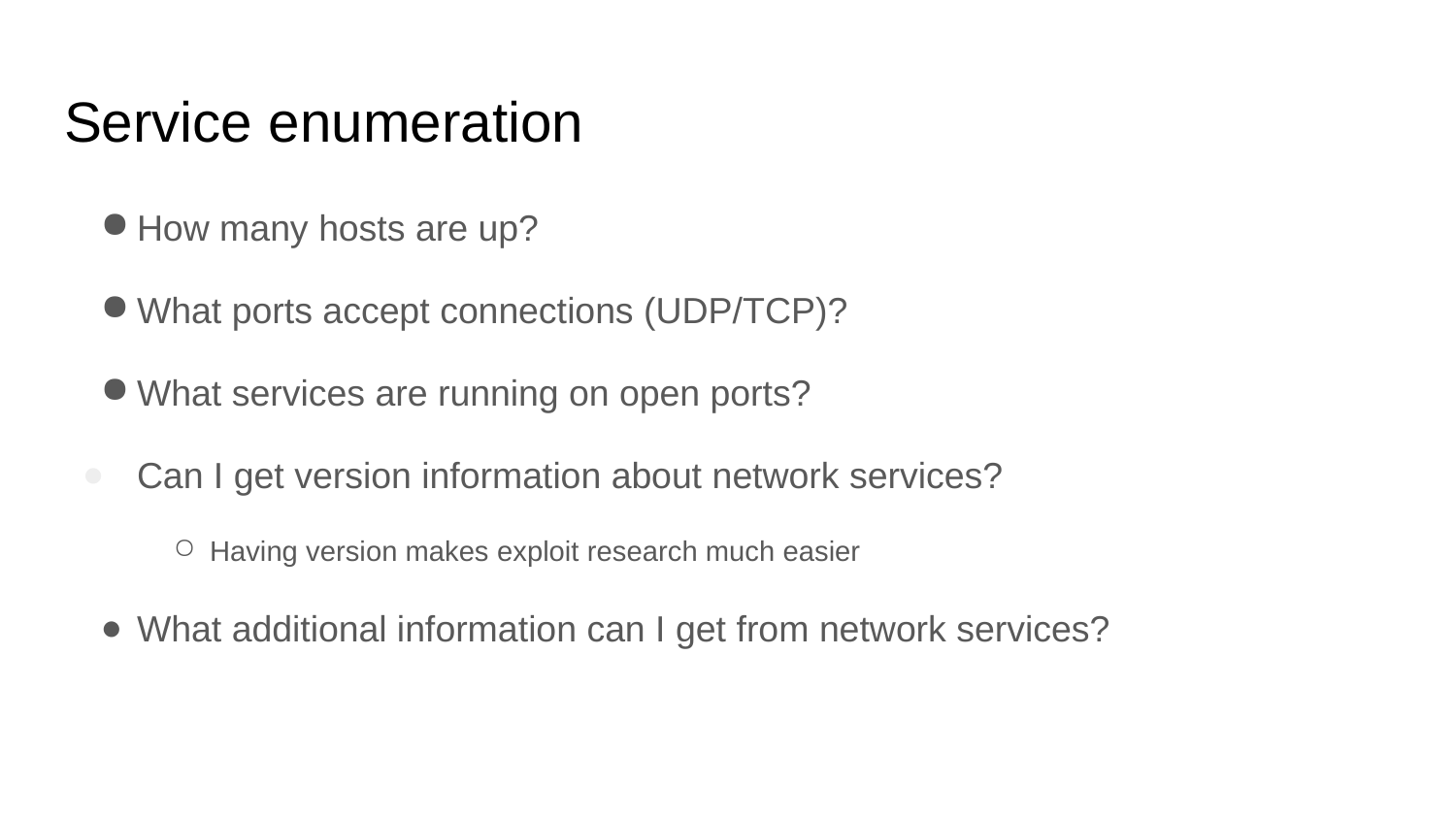

# Service enumeration
How many hosts are up?
What ports accept connections (UDP/TCP)?
What services are running on open ports?
Can I get version information about network services?
Having version makes exploit research much easier
What additional information can I get from network services?